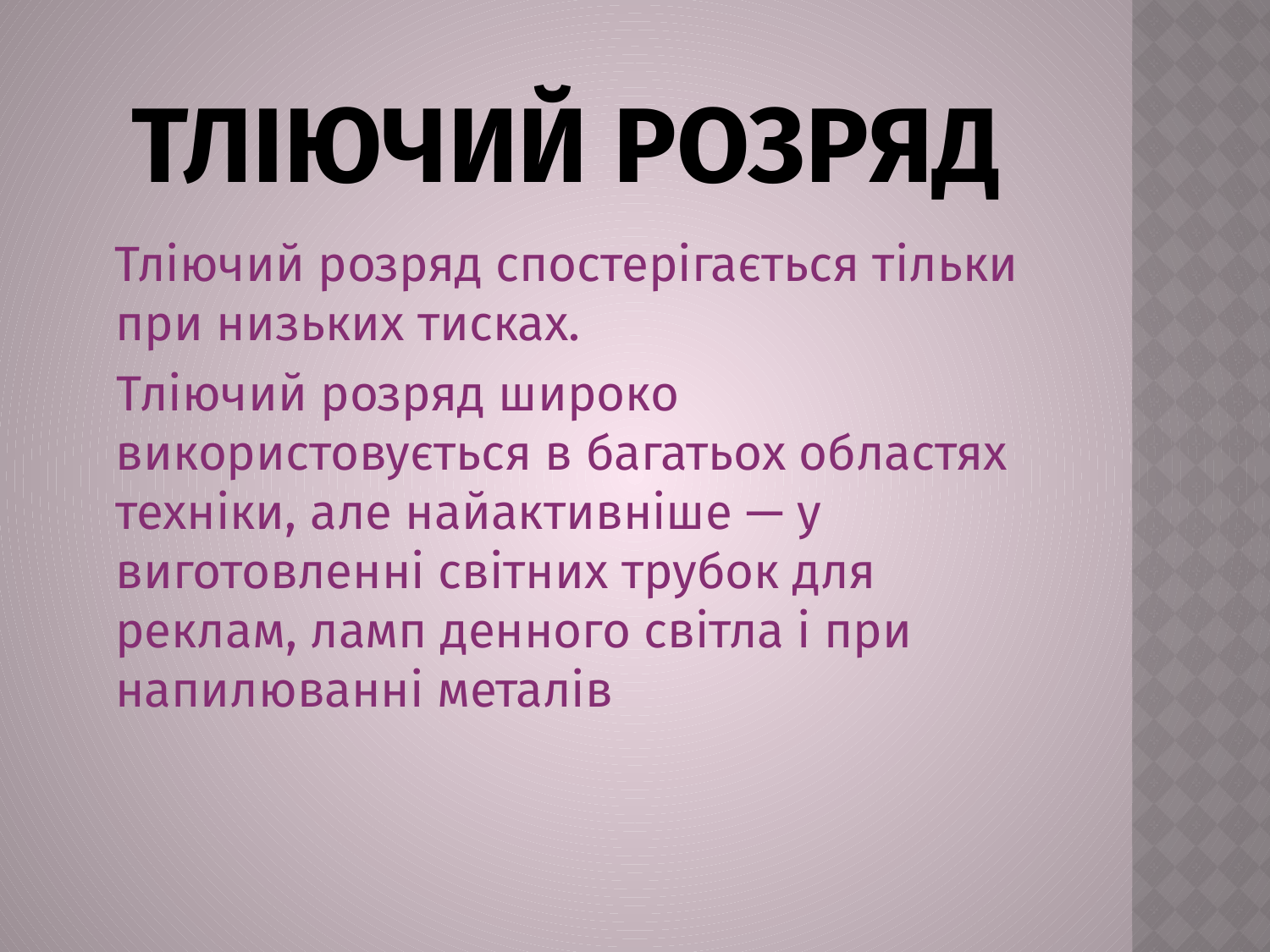

# Тліючий розряд
   Тліючий розряд спостерігається тільки при низьких тисках.
   Тліючий розряд широко використовується в багатьох областях техніки, але найактивніше — у виготовленні світних трубок для реклам, ламп денного світла і при напилюванні металів